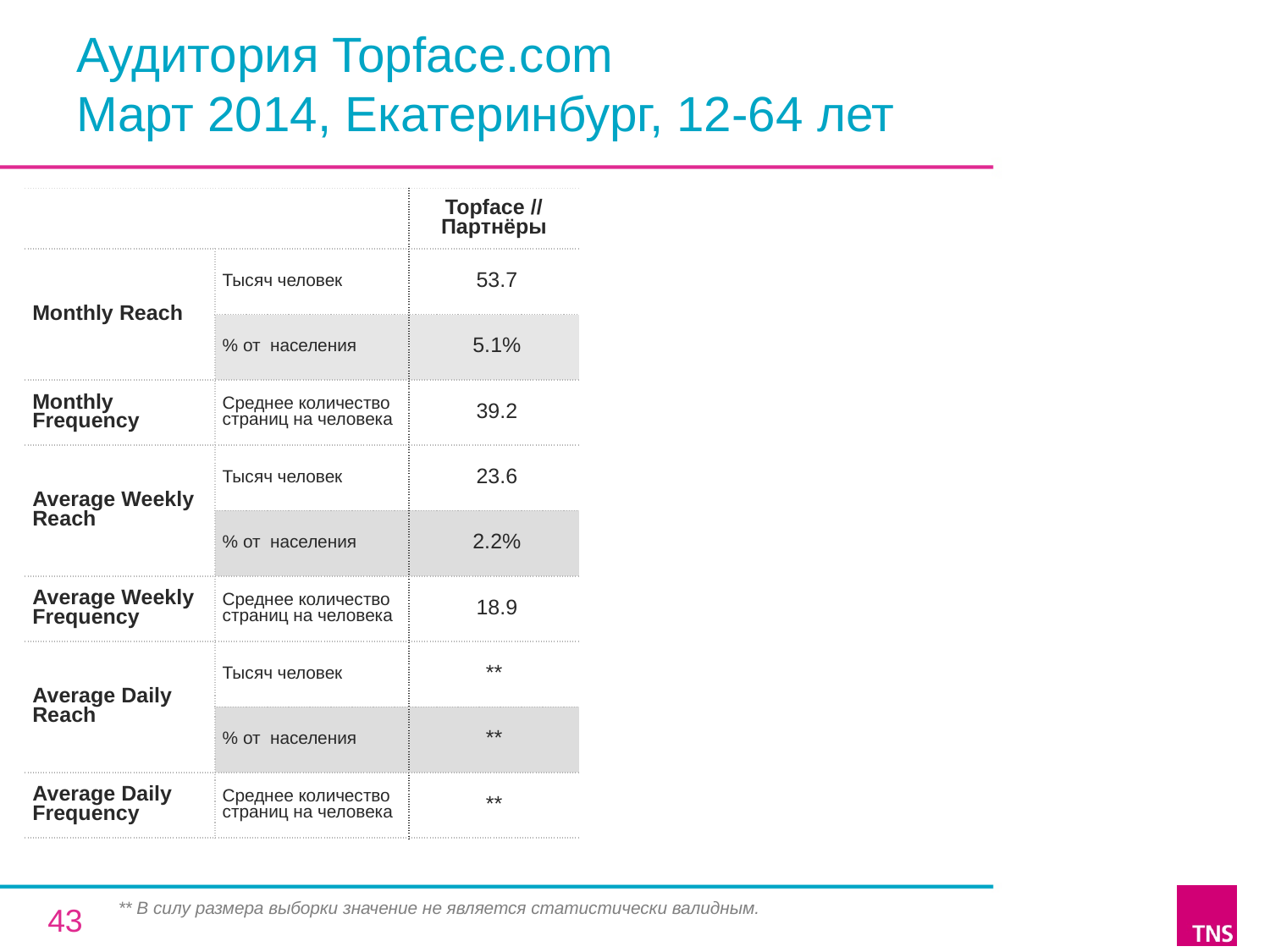

# Аудитория Topface.com Март 2014, Екатеринбург, 12-64 лет
|  |  | Topface // Партнёры |
| --- | --- | --- |
| Monthly Reach | Тысяч человек | 53.7 |
|  | % от населения | 5.1% |
| Monthly Frequency | Среднее количество страниц на человека | 39.2 |
| Average Weekly Reach | Тысяч человек | 23.6 |
|  | % от населения | 2.2% |
| Average Weekly Frequency | Среднее количество страниц на человека | 18.9 |
| Average Daily Reach | Тысяч человек | \*\* |
|  | % от населения | \*\* |
| Average Daily Frequency | Среднее количество страниц на человека | \*\* |
** В силу размера выборки значение не является статистически валидным.
43